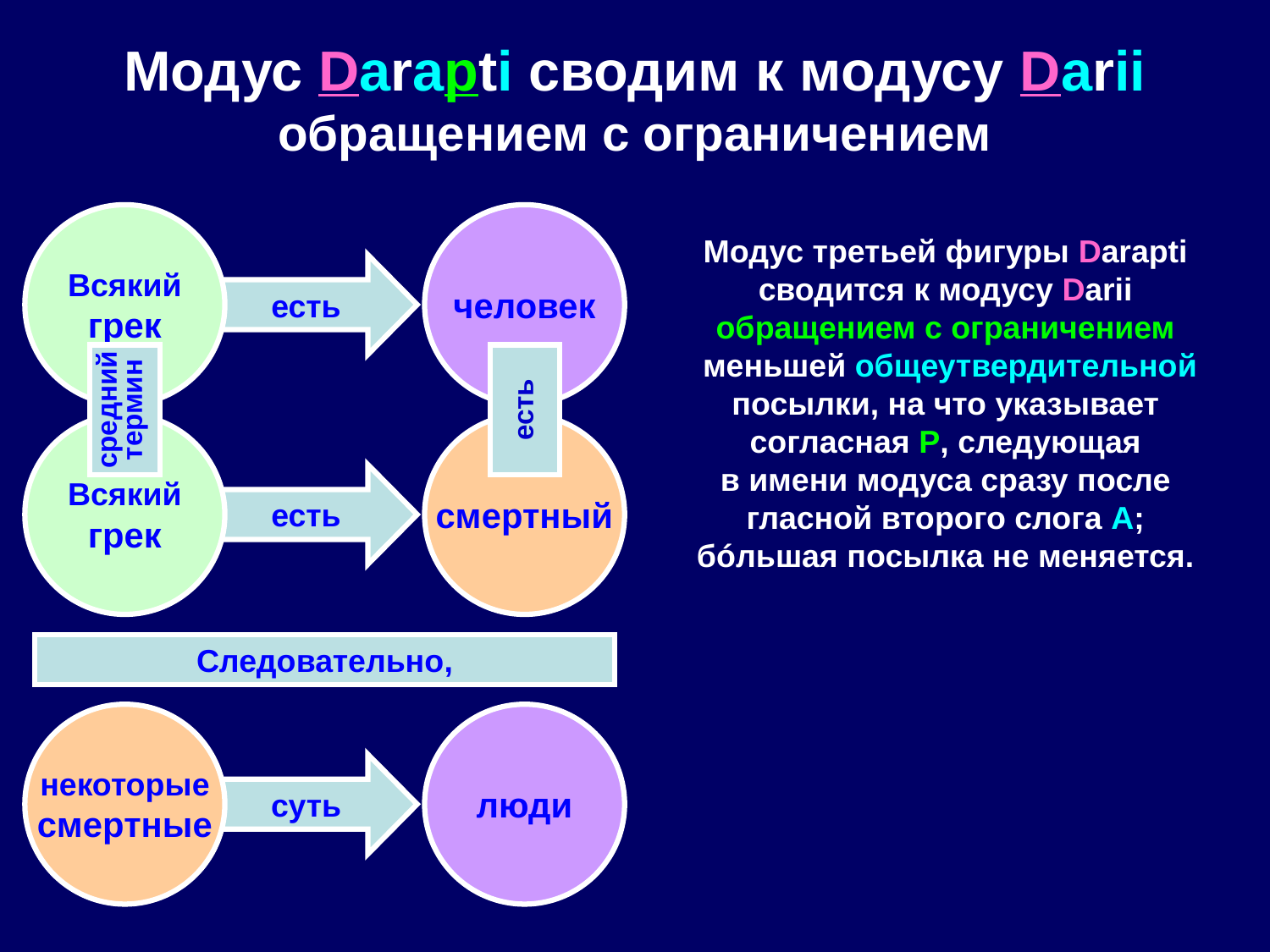

# Модус Darapti сводим к модусу Darii обращением с ограничением
Всякий
грек
человек
Модус третьей фигуры Darapti
сводится к модусу Darii
обращением с ограничением
меньшей общеутвердительной посылки, на что указывает
согласная P, следующая
в имени модуса сразу после
гласной второго слога A;
бóльшая посылка не меняется.
есть
средний
термин
есть
Всякий
грек
смертный
есть
Следовательно,
некоторые
смертные
люди
суть